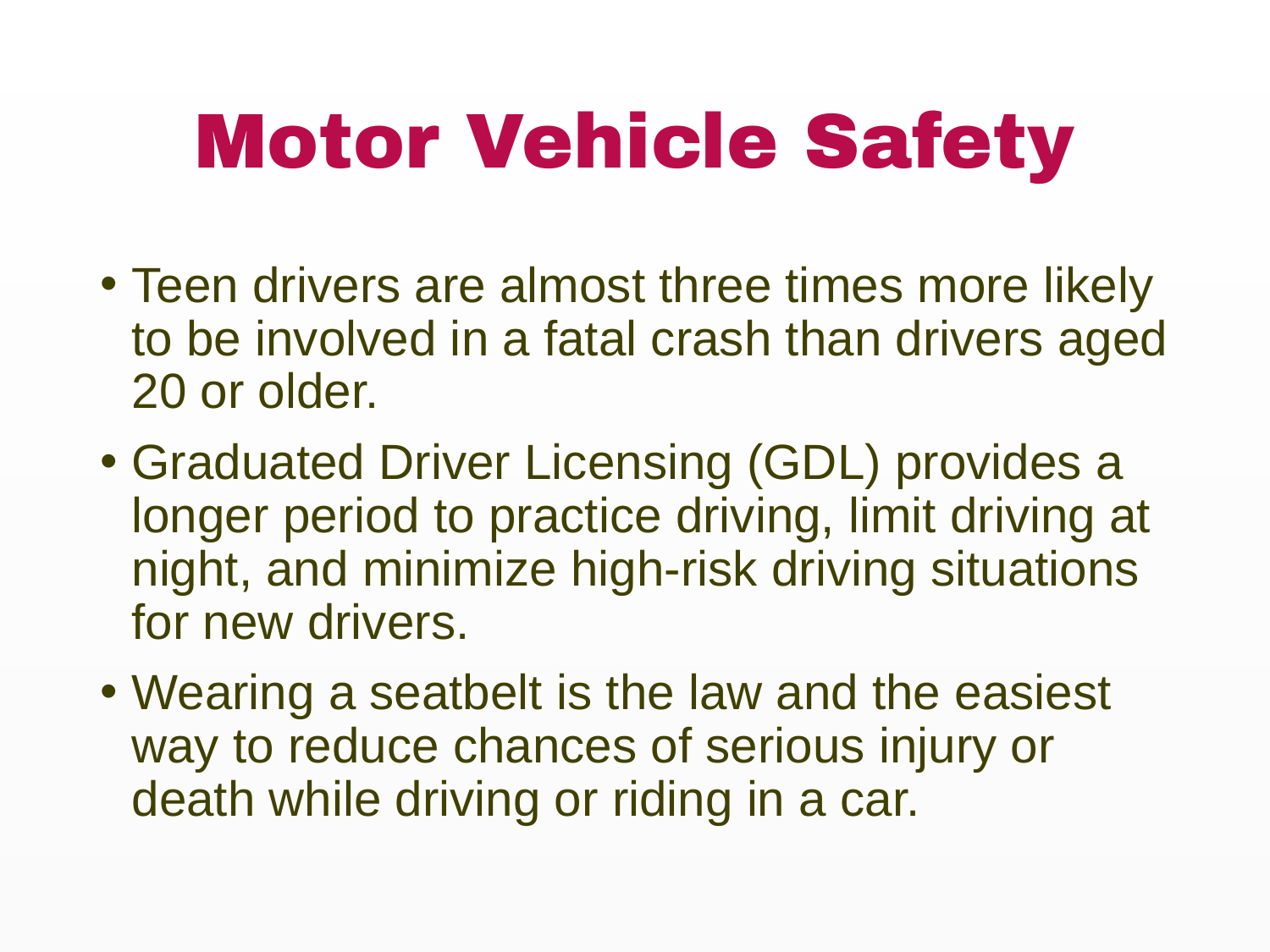

# Motor Vehicle Safety
Teen drivers are almost three times more likely to be involved in a fatal crash than drivers aged 20 or older.
Graduated Driver Licensing (GDL) provides a longer period to practice driving, limit driving at night, and minimize high-risk driving situations for new drivers.
Wearing a seatbelt is the law and the easiest way to reduce chances of serious injury or death while driving or riding in a car.